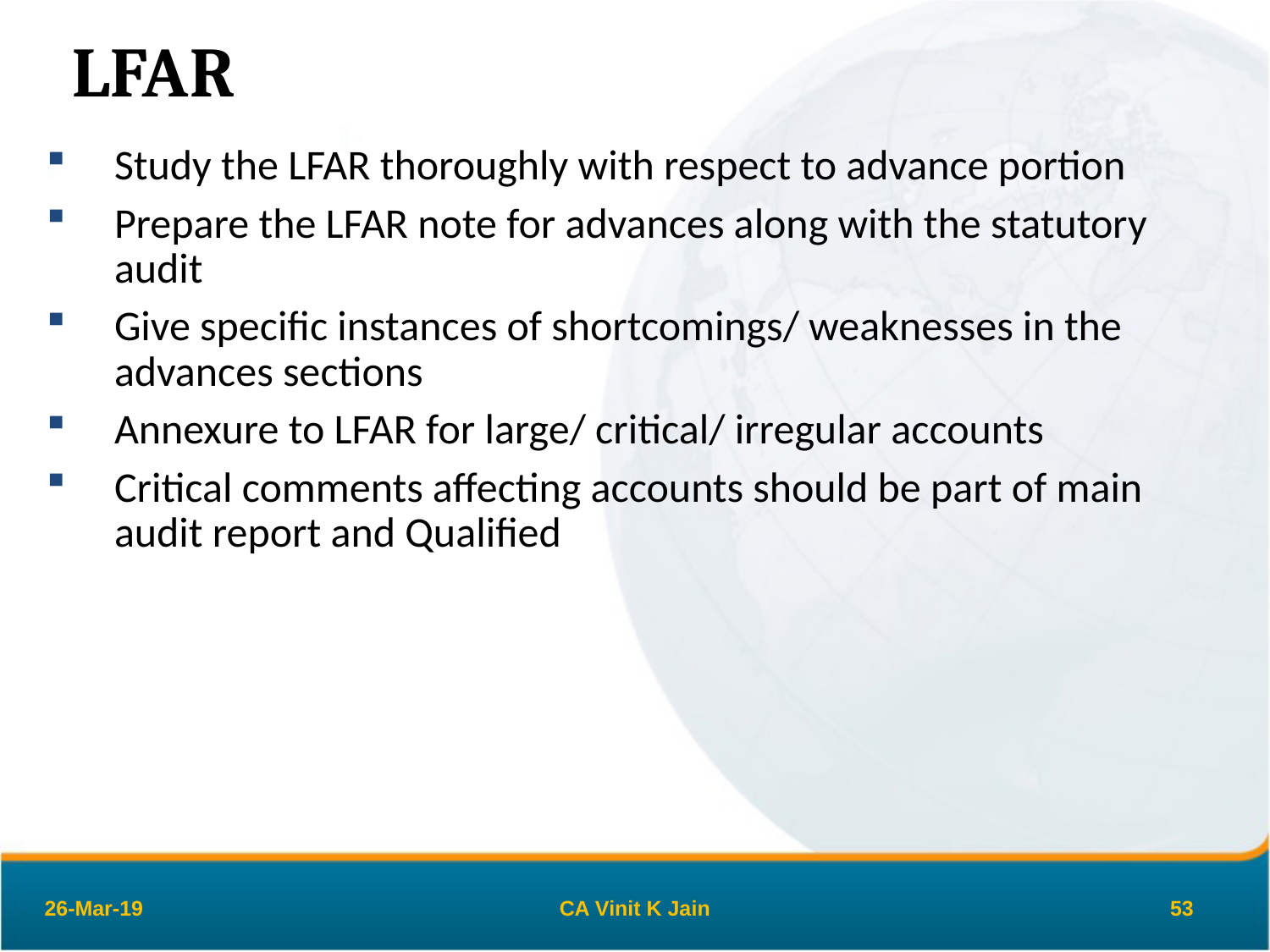

LFAR
Study the LFAR thoroughly with respect to advance portion
Prepare the LFAR note for advances along with the statutory audit
Give specific instances of shortcomings/ weaknesses in the advances sections
Annexure to LFAR for large/ critical/ irregular accounts
Critical comments affecting accounts should be part of main audit report and Qualified
26-Mar-19
CA Vinit K Jain
53